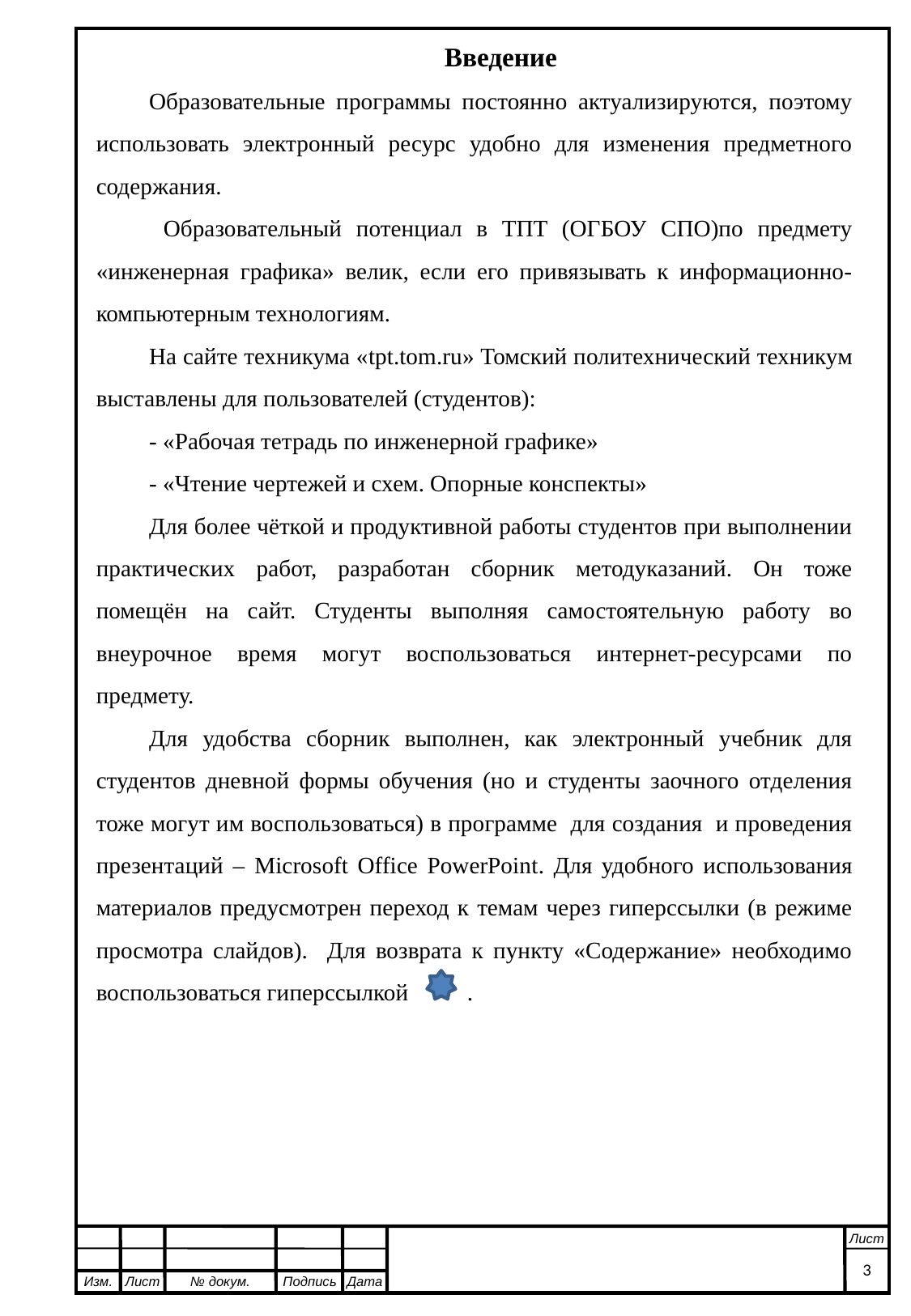

Введение
Образовательные программы постоянно актуализируются, поэтому использовать электронный ресурс удобно для изменения предметного содержания.
 Образовательный потенциал в ТПТ (ОГБОУ СПО)по предмету «инженерная графика» велик, если его привязывать к информационно-компьютерным технологиям.
На сайте техникума «tpt.tom.ru» Томский политехнический техникум выставлены для пользователей (студентов):
- «Рабочая тетрадь по инженерной графике»
- «Чтение чертежей и схем. Опорные конспекты»
Для более чёткой и продуктивной работы студентов при выполнении практических работ, разработан сборник методуказаний. Он тоже помещён на сайт. Студенты выполняя самостоятельную работу во внеурочное время могут воспользоваться интернет-ресурсами по предмету.
Для удобства сборник выполнен, как электронный учебник для студентов дневной формы обучения (но и студенты заочного отделения тоже могут им воспользоваться) в программе  для создания  и проведения презентаций – Microsoft Office PowerPoint. Для удобного использования материалов предусмотрен переход к темам через гиперссылки (в режиме просмотра слайдов).  Для возврата к пункту «Содержание» необходимо воспользоваться гиперссылкой          .

Лист

3

Изм.
Лист
№ докум.
Подпись
Дата